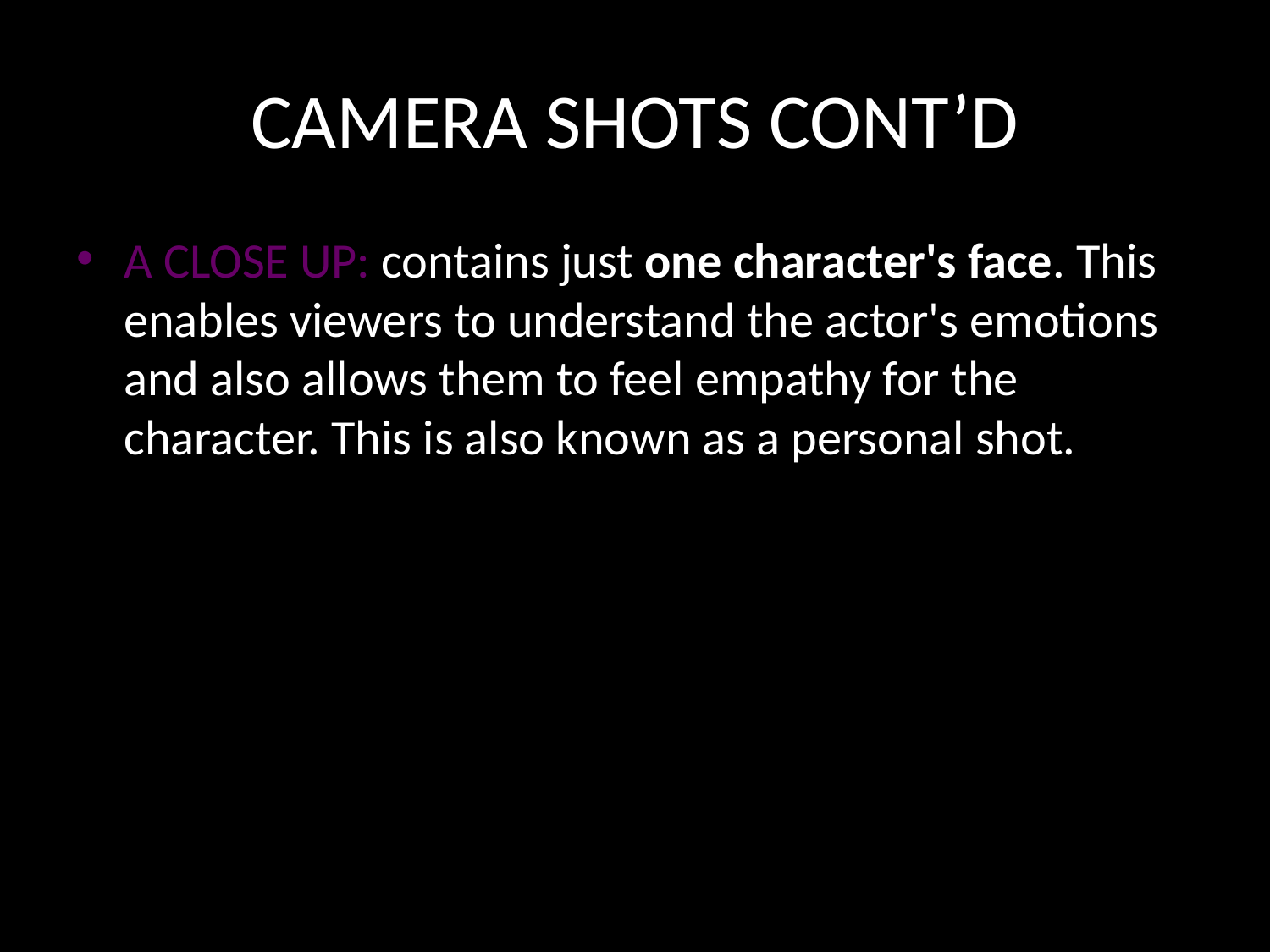

# CAMERA SHOTS CONT’D
A CLOSE UP: contains just one character's face. This enables viewers to understand the actor's emotions and also allows them to feel empathy for the character. This is also known as a personal shot.